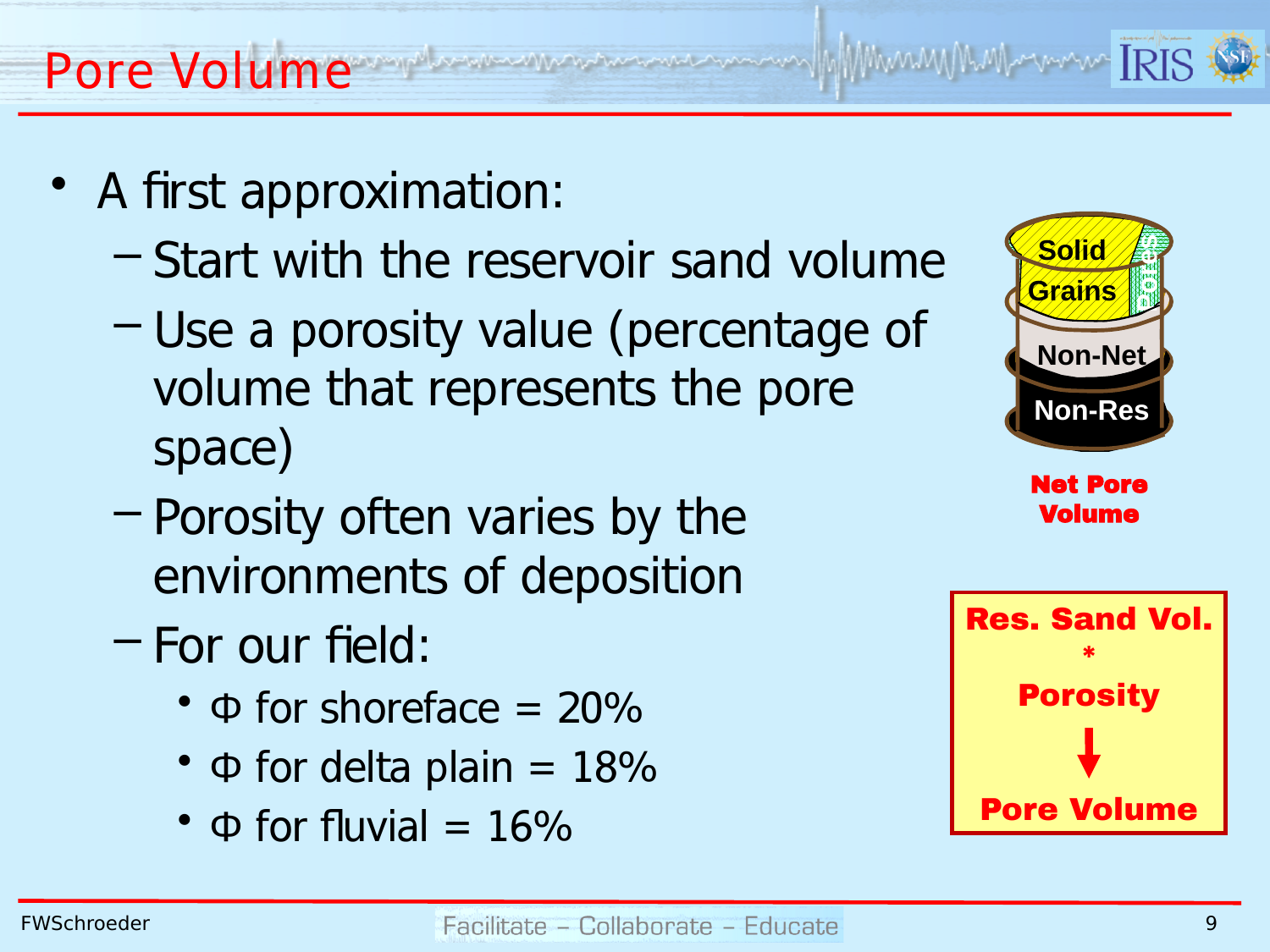

# Pore Volume
A first approximation:
Start with the reservoir sand volume
Use a porosity value (percentage of 	volume that represents the pore 		space)
Porosity often varies by the 		environments of deposition
For our field:
Φ for shoreface = 20%
Φ for delta plain = 18%
Φ for fluvial = 16%

Solid
Grains
Pores

Non-Net

Non-Res
Non-Res

Net Pore
Volume

Res. Sand Vol.
*
Porosity

Pore Volume